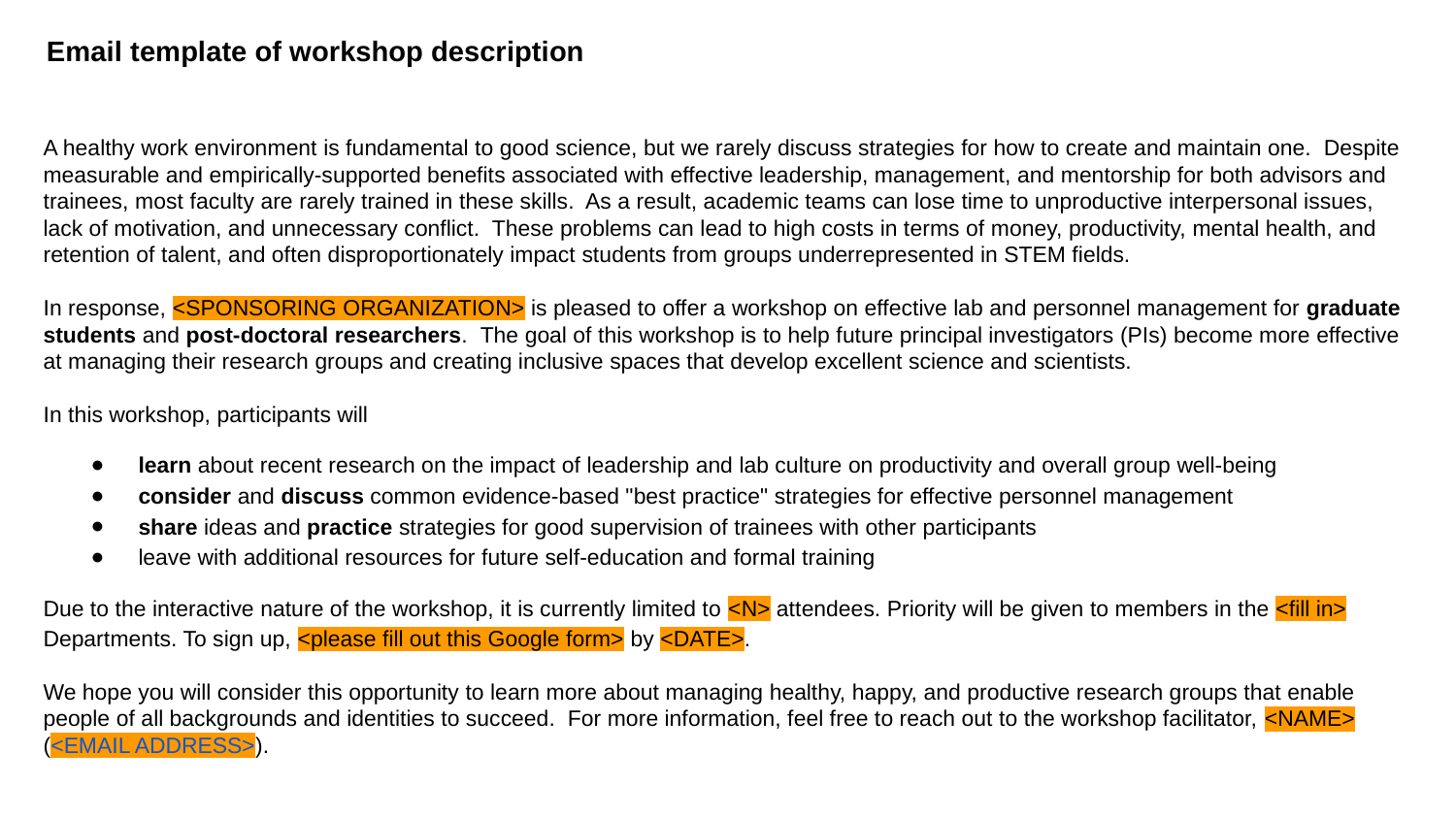

Email template of workshop description
A healthy work environment is fundamental to good science, but we rarely discuss strategies for how to create and maintain one.  Despite measurable and empirically-supported benefits associated with effective leadership, management, and mentorship for both advisors and trainees, most faculty are rarely trained in these skills.  As a result, academic teams can lose time to unproductive interpersonal issues, lack of motivation, and unnecessary conflict.  These problems can lead to high costs in terms of money, productivity, mental health, and retention of talent, and often disproportionately impact students from groups underrepresented in STEM fields.

In response, <SPONSORING ORGANIZATION> is pleased to offer a workshop on effective lab and personnel management for graduate students and post-doctoral researchers.  The goal of this workshop is to help future principal investigators (PIs) become more effective at managing their research groups and creating inclusive spaces that develop excellent science and scientists.

In this workshop, participants will
learn about recent research on the impact of leadership and lab culture on productivity and overall group well-being
consider and discuss common evidence-based "best practice" strategies for effective personnel management
share ideas and practice strategies for good supervision of trainees with other participants
leave with additional resources for future self-education and formal training
Due to the interactive nature of the workshop, it is currently limited to <N> attendees. Priority will be given to members in the <fill in> Departments. To sign up, <please fill out this Google form> by <DATE>.

We hope you will consider this opportunity to learn more about managing healthy, happy, and productive research groups that enable people of all backgrounds and identities to succeed.  For more information, feel free to reach out to the workshop facilitator, <NAME> (<EMAIL ADDRESS>).